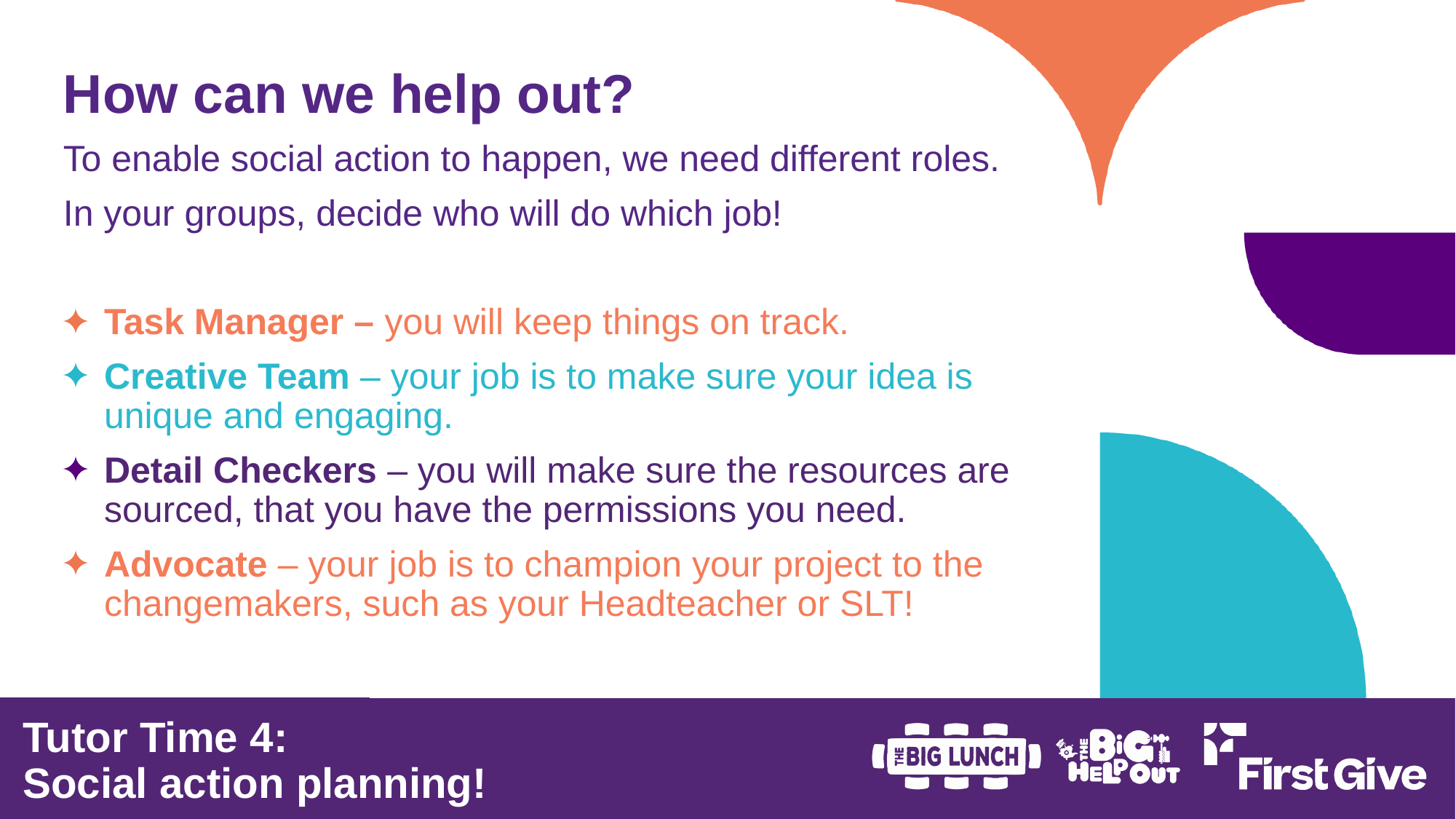

How can we help out?
To enable social action to happen, we need different roles.
In your groups, decide who will do which job!

Task Manager – you will keep things on track.
Creative Team – your job is to make sure your idea is unique and engaging.
Detail Checkers – you will make sure the resources are sourced, that you have the permissions you need.
Advocate – your job is to champion your project to the changemakers, such as your Headteacher or SLT!

Tutor Time 4:
Social action planning!